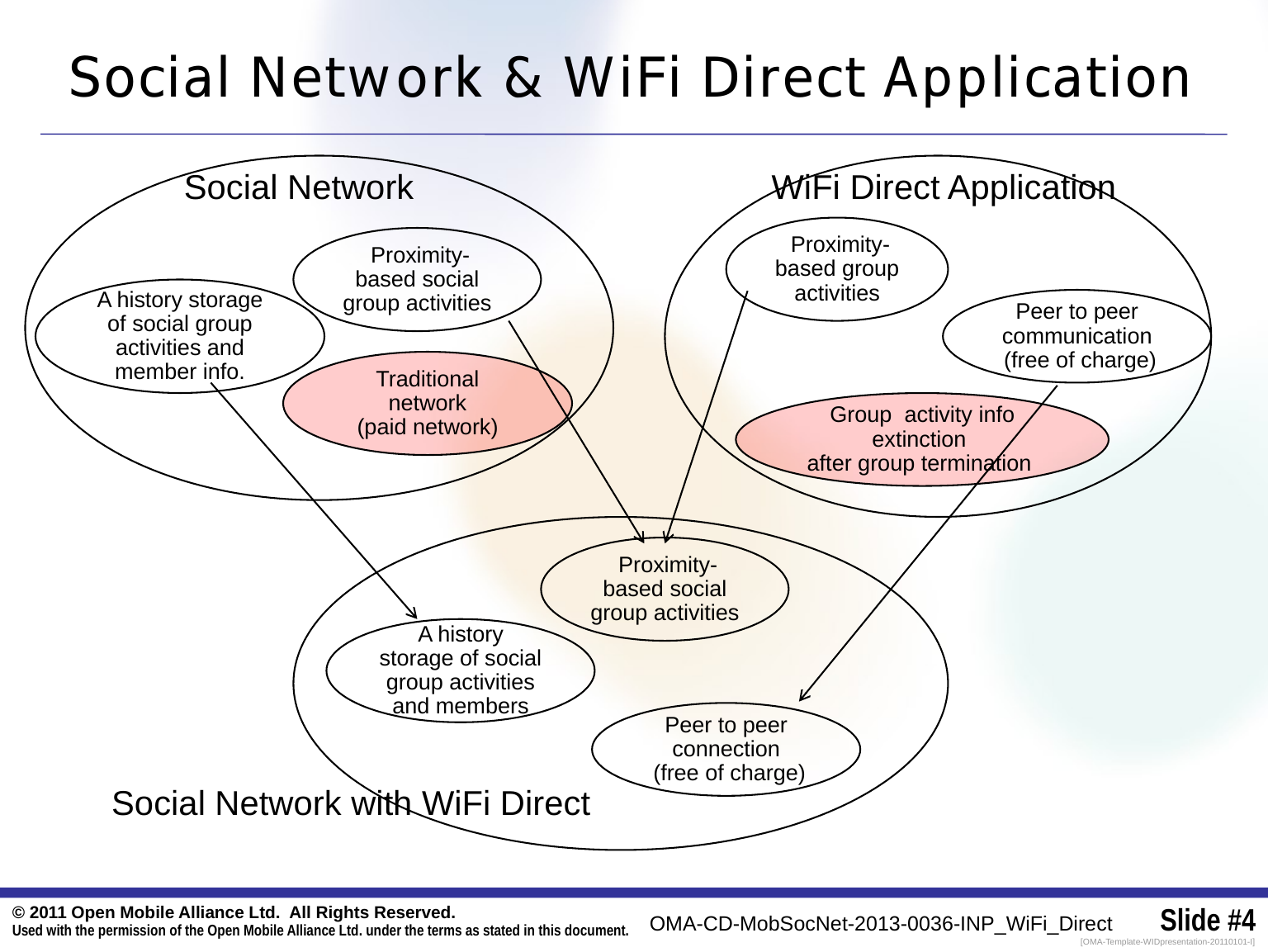

# Social Network & WiFi Direct Application

Social Network
WiFi Direct Application
 Proximity- based group activities
 Proximity-based social group activities
A history storage of social group activities and member info.
Peer to peer communication
 (free of charge)
Traditional network
(paid network)
Group  activity info extinction
after group termination

 Proximity-based social group activities
A history storage of social group activities and members
Peer to peer connection
 (free of charge)
Social Network with WiFi Direct